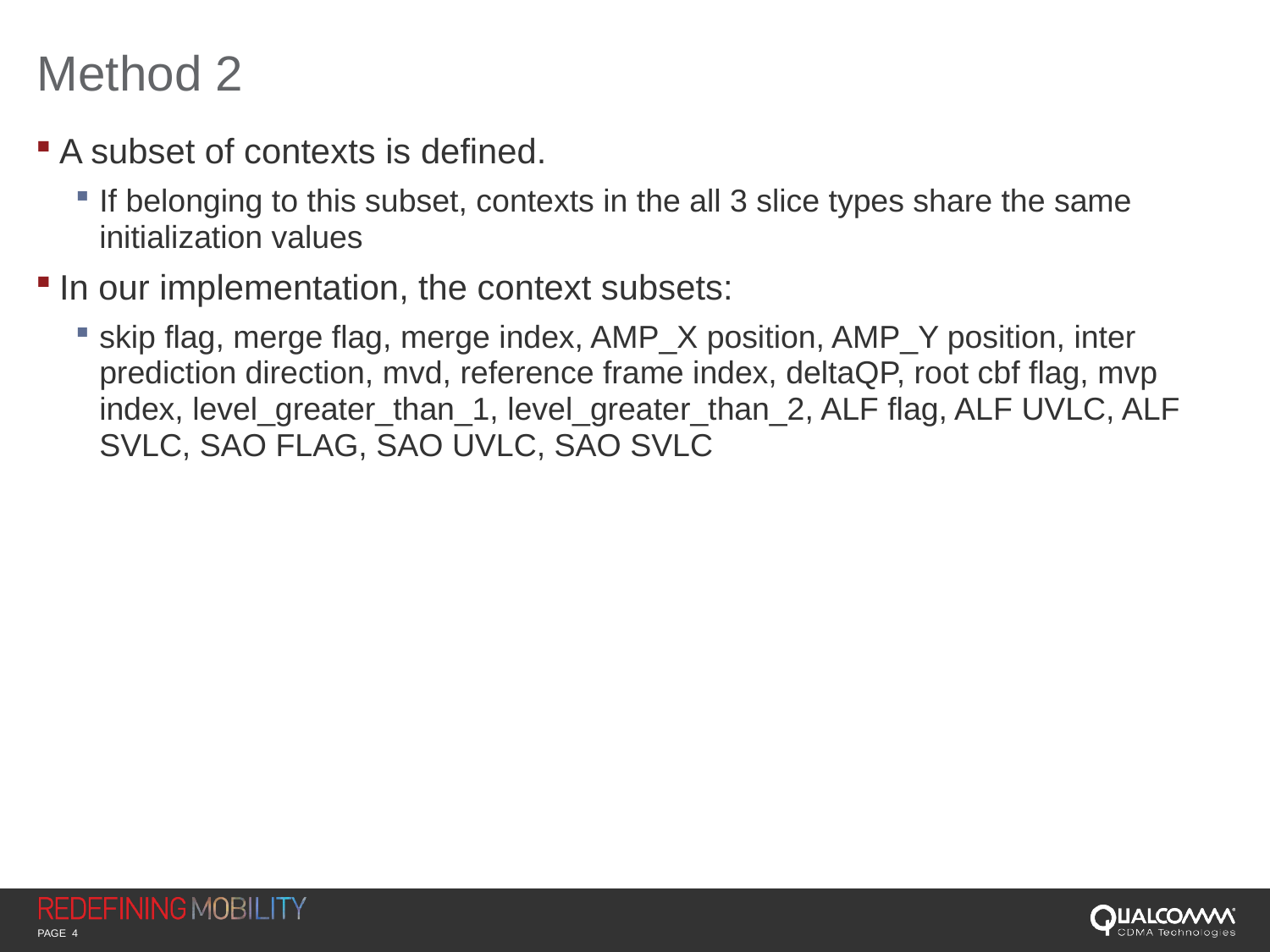

# Method 2
A subset of contexts is defined.
If belonging to this subset, contexts in the all 3 slice types share the same initialization values
In our implementation, the context subsets:
skip flag, merge flag, merge index, AMP_X position, AMP_Y position, inter prediction direction, mvd, reference frame index, deltaQP, root cbf flag, mvp index, level_greater_than_1, level_greater_than_2, ALF flag, ALF UVLC, ALF SVLC, SAO FLAG, SAO UVLC, SAO SVLC